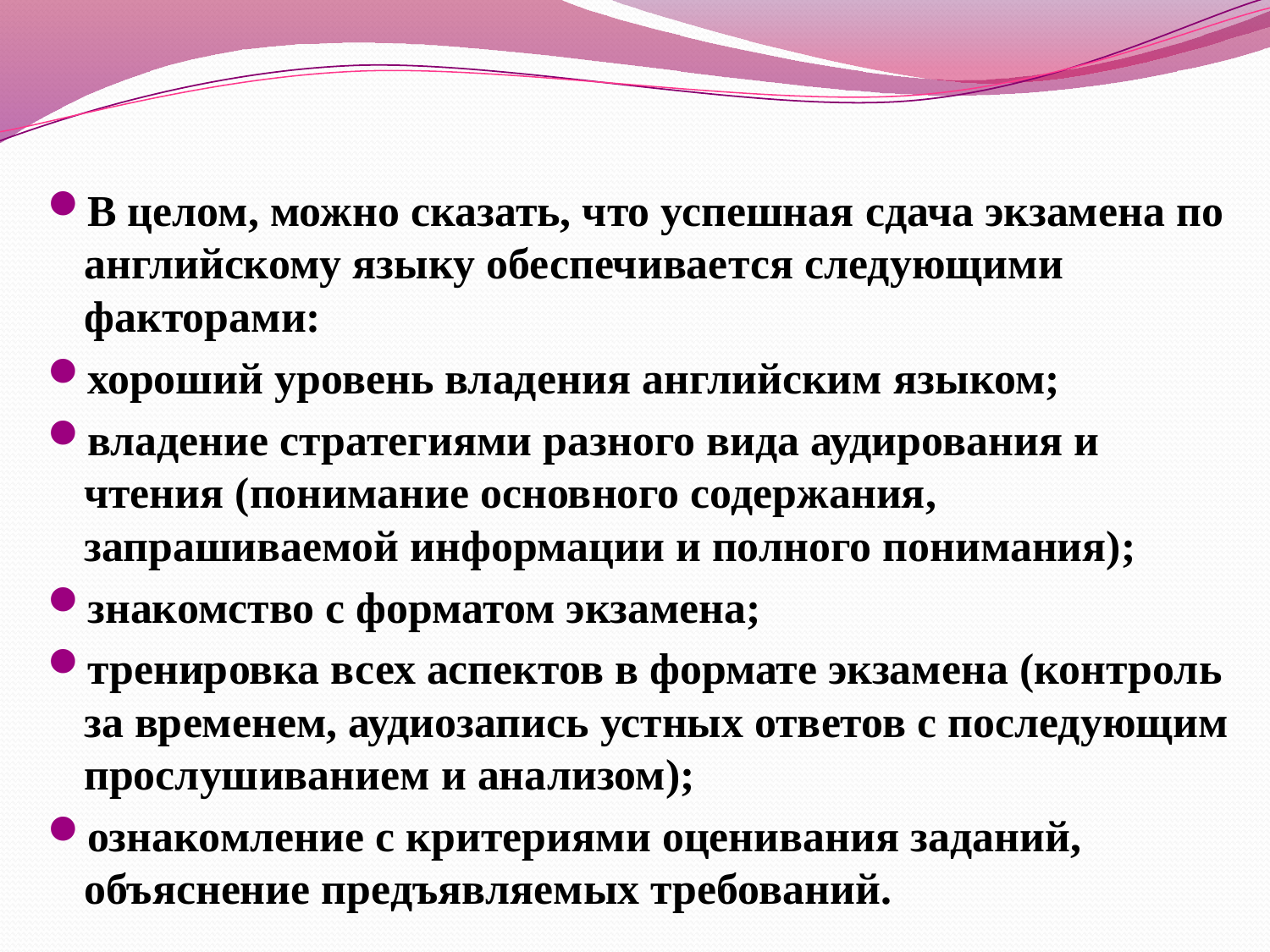

#
В целом, можно сказать, что успешная сдача экзамена по английскому языку обеспечивается следующими факторами:
хороший уровень владения английским языком;
владение стратегиями разного вида аудирования и чтения (понимание основного содержания, запрашиваемой информации и полного понимания);
знакомство с форматом экзамена;
тренировка всех аспектов в формате экзамена (контроль за временем, аудиозапись устных ответов с последующим прослушиванием и анализом);
ознакомление с критериями оценивания заданий, объяснение предъявляемых требований.